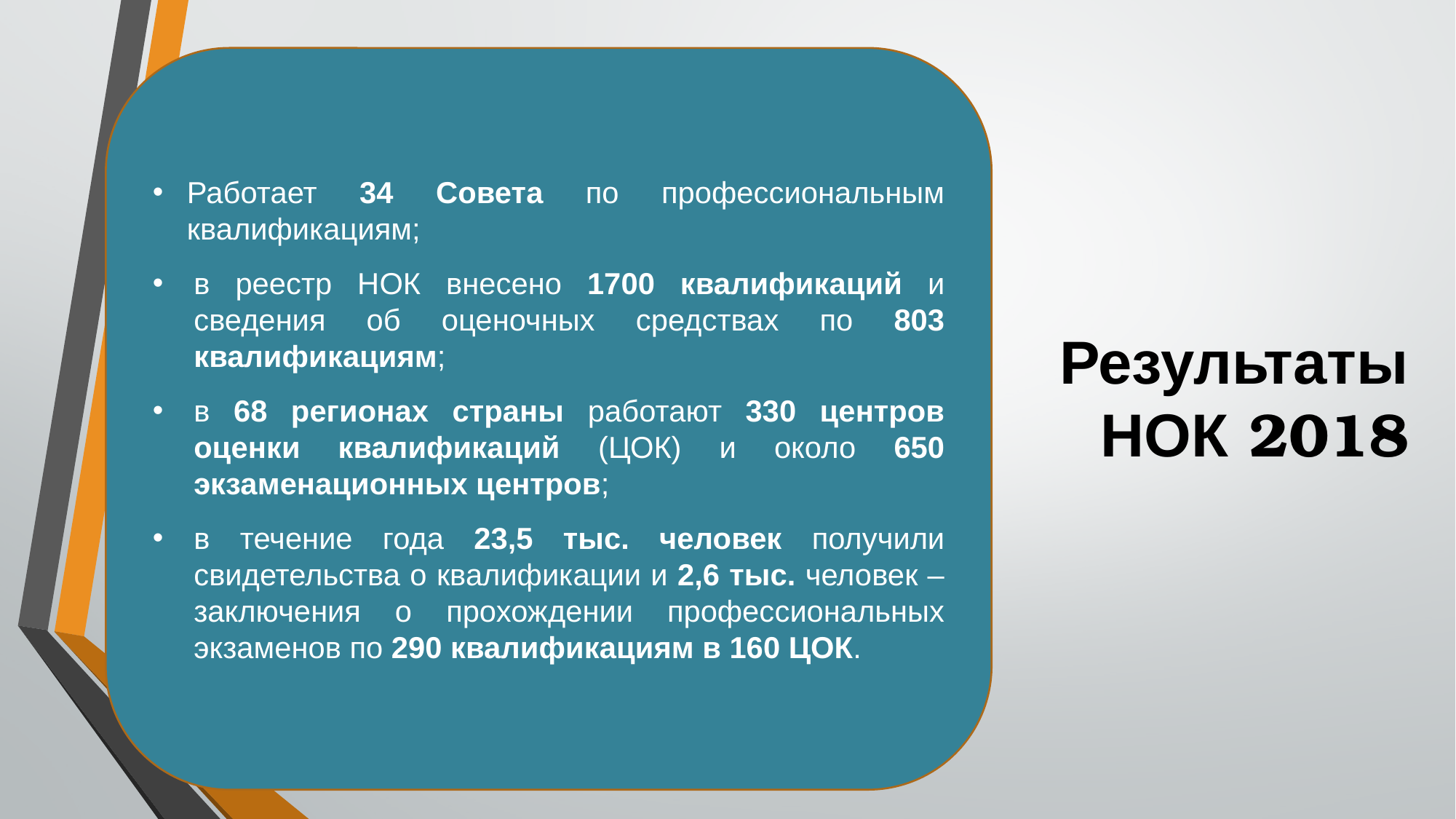

Работает 34 Совета по профессиональным квалификациям;
в реестр НОК внесено 1700 квалификаций и сведения об оценочных средствах по 803 квалификациям;
в 68 регионах страны работают 330 центров оценки квалификаций (ЦОК) и около 650 экзаменационных центров;
в течение года 23,5 тыс. человек получили свидетельства о квалификации и 2,6 тыс. человек – заключения о прохождении профессиональных экзаменов по 290 квалификациям в 160 ЦОК.
# Результаты НОК 2018